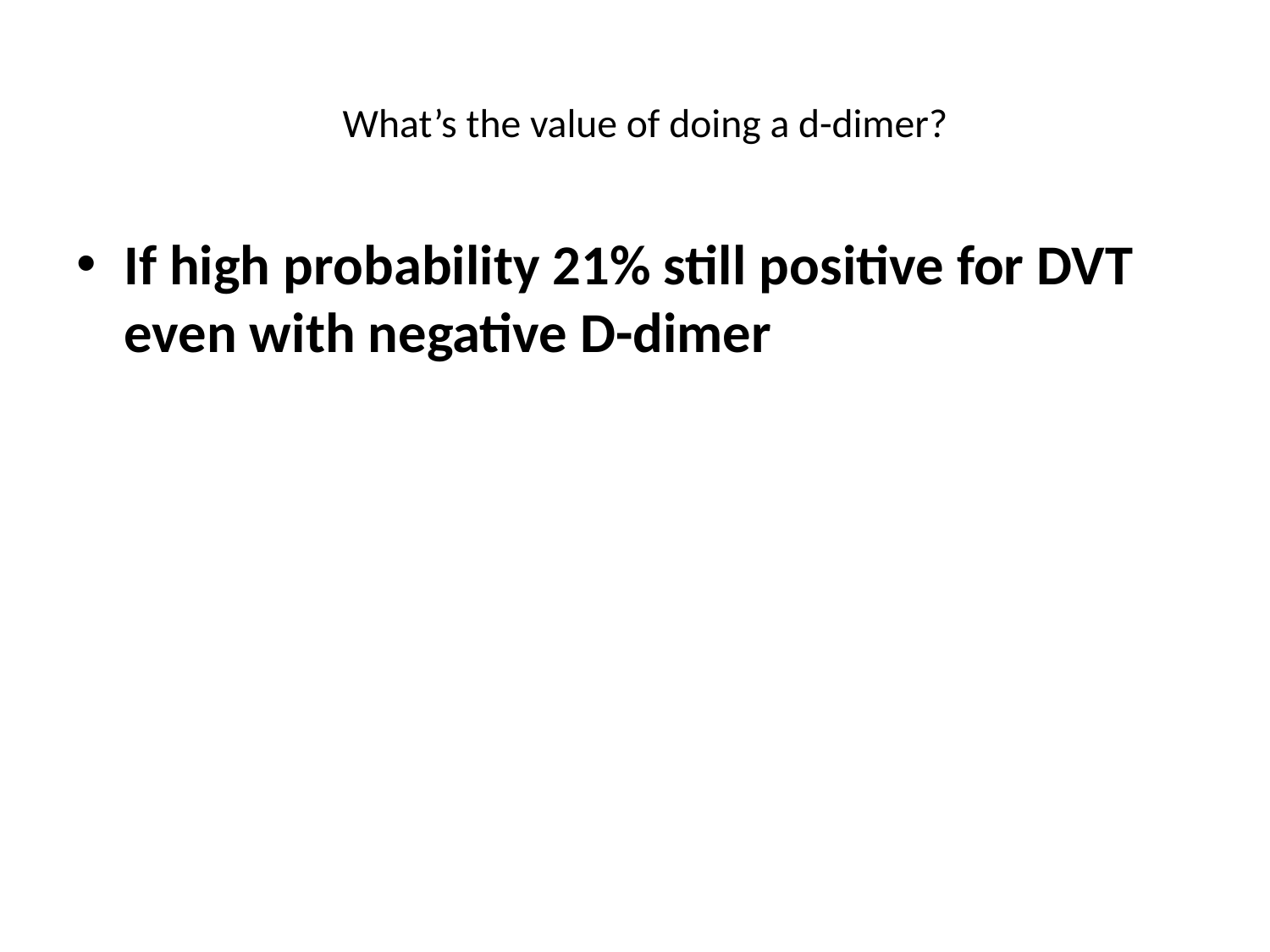

# What’s the value of doing a d-dimer?
If high probability 21% still positive for DVT even with negative D-dimer